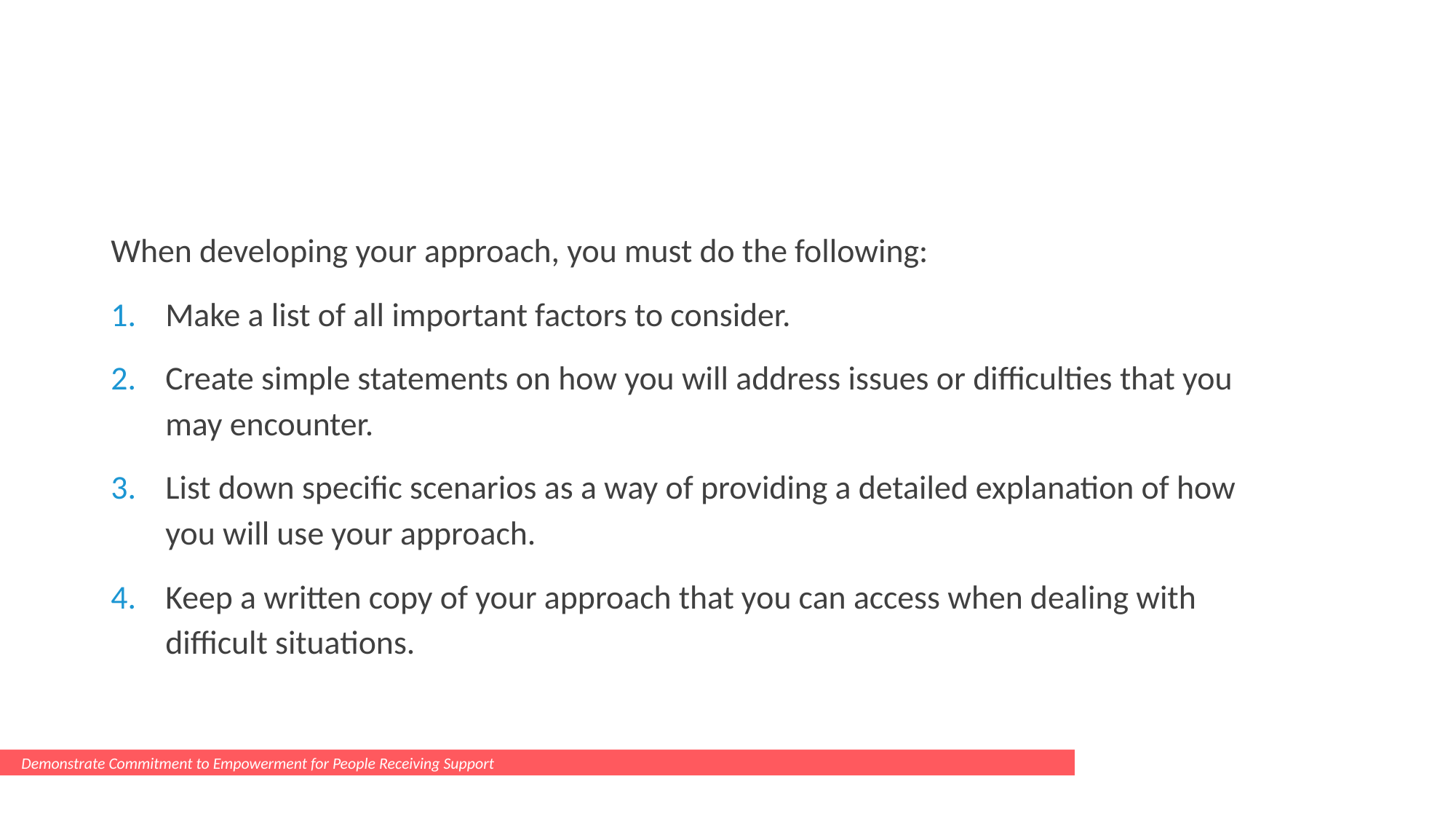

#
When developing your approach, you must do the following:
Make a list of all important factors to consider.
Create simple statements on how you will address issues or difficulties that you may encounter.
List down specific scenarios as a way of providing a detailed explanation of how you will use your approach.
Keep a written copy of your approach that you can access when dealing with difficult situations.
Demonstrate Commitment to Empowerment for People Receiving Support